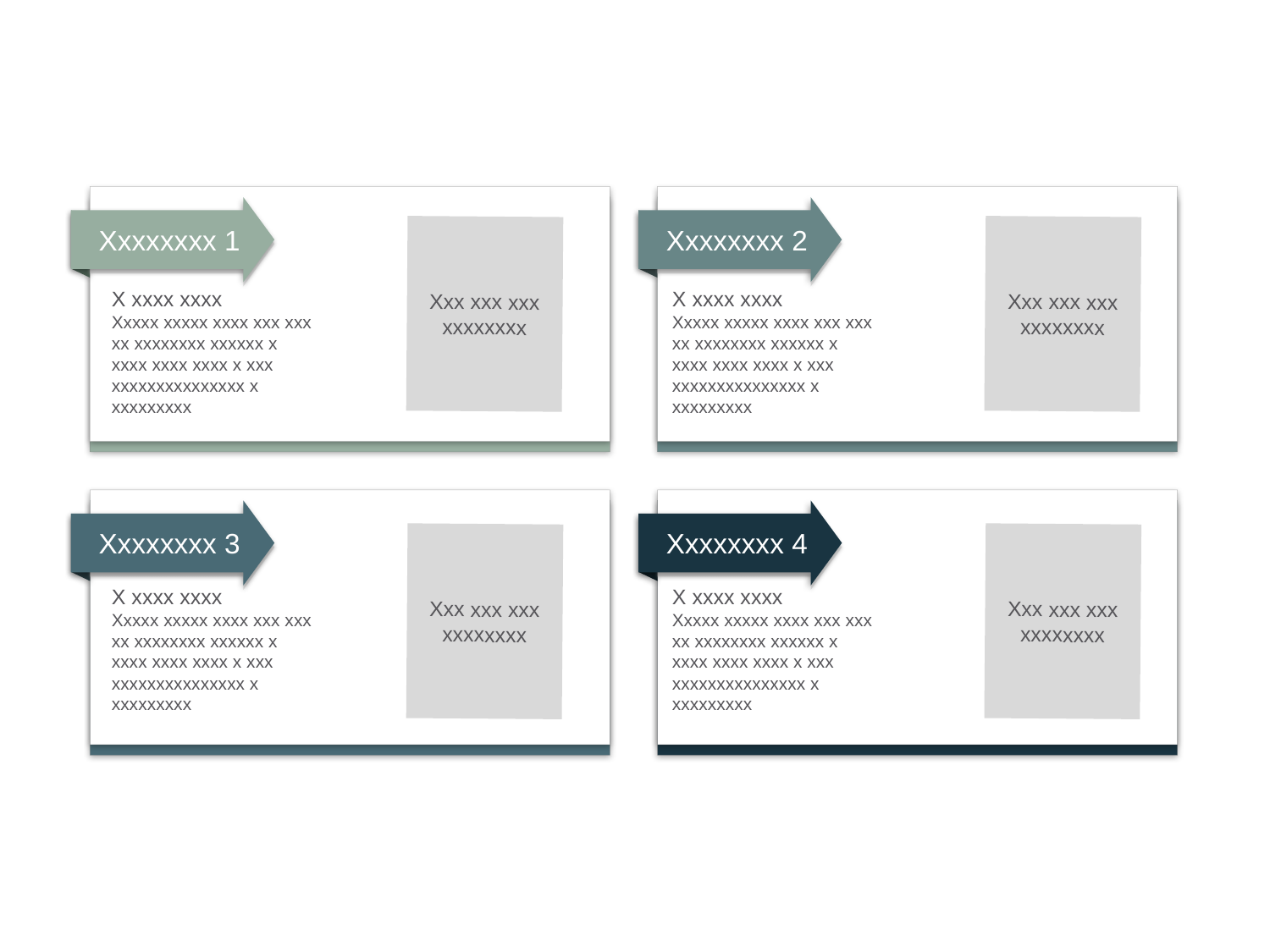

Xxxxxxxx 1
Xxxxxxxx 2

Xxx xxx xxx
xxxxxxxx
Xxx xxx xxx
xxxxxxxx

X xxxx xxxx
Xxxxx xxxxx xxxx xxx xxx xx xxxxxxxx xxxxxx x xxxx xxxx xxxx x xxx xxxxxxxxxxxxxxx x xxxxxxxxx
X xxxx xxxx
Xxxxx xxxxx xxxx xxx xxx xx xxxxxxxx xxxxxx x xxxx xxxx xxxx x xxx xxxxxxxxxxxxxxx x xxxxxxxxx

Xxxxxxxx 3
Xxxxxxxx 4

Xxx xxx xxx
xxxxxxxx
Xxx xxx xxx
xxxxxxxx

X xxxx xxxx
Xxxxx xxxxx xxxx xxx xxx xx xxxxxxxx xxxxxx x xxxx xxxx xxxx x xxx xxxxxxxxxxxxxxx x xxxxxxxxx
X xxxx xxxx
Xxxxx xxxxx xxxx xxx xxx xx xxxxxxxx xxxxxx x xxxx xxxx xxxx x xxx xxxxxxxxxxxxxxx x xxxxxxxxx